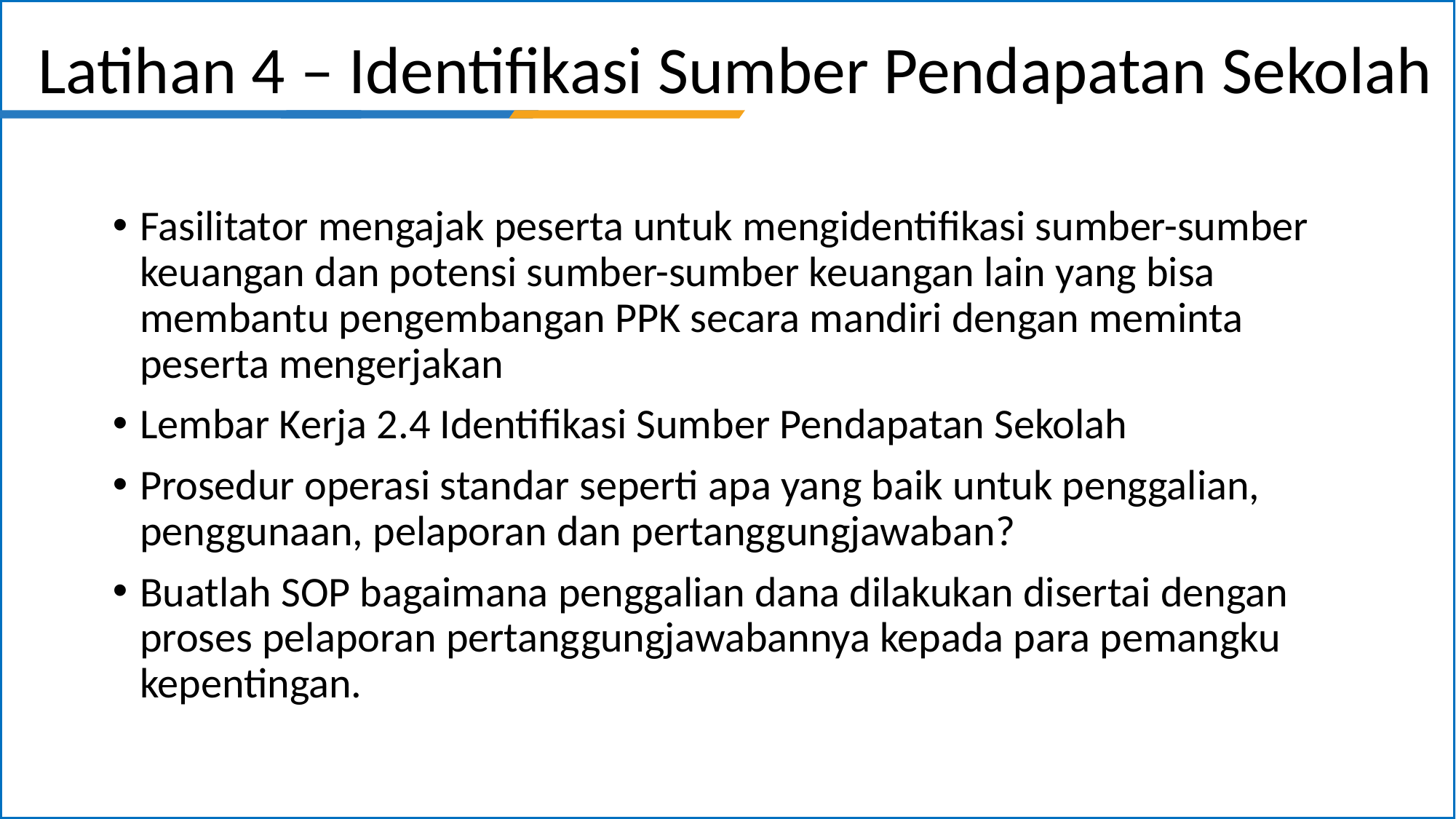

# Latihan 4 – Identifikasi Sumber Pendapatan Sekolah

Fasilitator mengajak peserta untuk mengidentifikasi sumber-sumber keuangan dan potensi sumber-sumber keuangan lain yang bisa membantu pengembangan PPK secara mandiri dengan meminta peserta mengerjakan
Lembar Kerja 2.4 Identifikasi Sumber Pendapatan Sekolah
Prosedur operasi standar seperti apa yang baik untuk penggalian, penggunaan, pelaporan dan pertanggungjawaban?
Buatlah SOP bagaimana penggalian dana dilakukan disertai dengan proses pelaporan pertanggungjawabannya kepada para pemangku kepentingan.